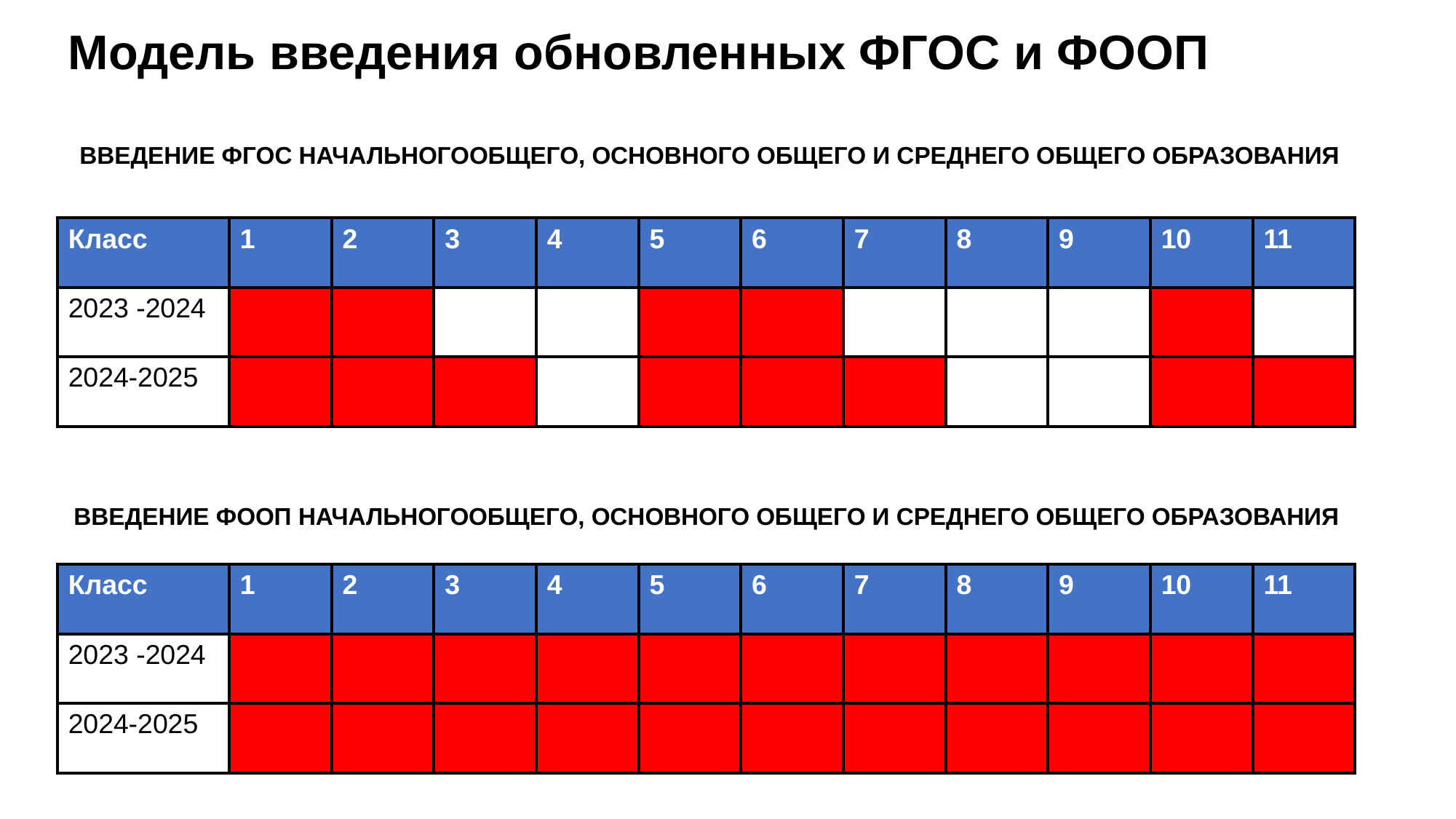

# Модель введения обновленных ФГОС и ФООП
ВВЕДЕНИЕ ФГОС НАЧАЛЬНОГООБЩЕГО, ОСНОВНОГО ОБЩЕГО И СРЕДНЕГО ОБЩЕГО ОБРАЗОВАНИЯ
| Класс | 1 | 2 | 3 | 4 | 5 | 6 | 7 | 8 | 9 | 10 | 11 |
| --- | --- | --- | --- | --- | --- | --- | --- | --- | --- | --- | --- |
| 2023 -2024 |  |  |  |  |  |  |  |  |  |  |  |
| 2024-2025 |  |  |  |  |  |  |  |  |  |  |  |
ВВЕДЕНИЕ ФООП НАЧАЛЬНОГООБЩЕГО, ОСНОВНОГО ОБЩЕГО И СРЕДНЕГО ОБЩЕГО ОБРАЗОВАНИЯ
| Класс | 1 | 2 | 3 | 4 | 5 | 6 | 7 | 8 | 9 | 10 | 11 |
| --- | --- | --- | --- | --- | --- | --- | --- | --- | --- | --- | --- |
| 2023 -2024 |  |  |  |  |  |  |  |  |  |  |  |
| 2024-2025 |  |  |  |  |  |  |  |  |  |  |  |